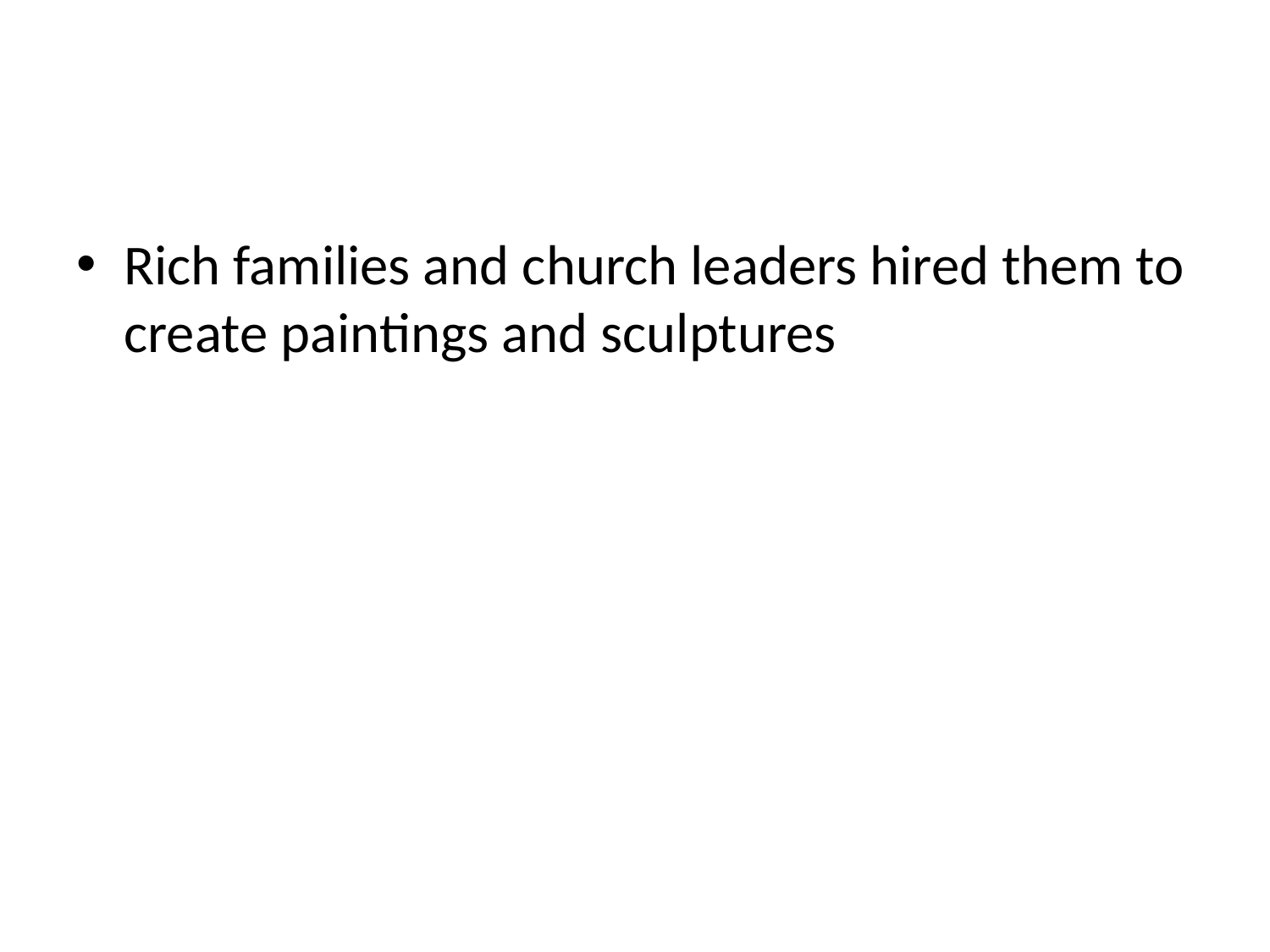

#
Rich families and church leaders hired them to create paintings and sculptures